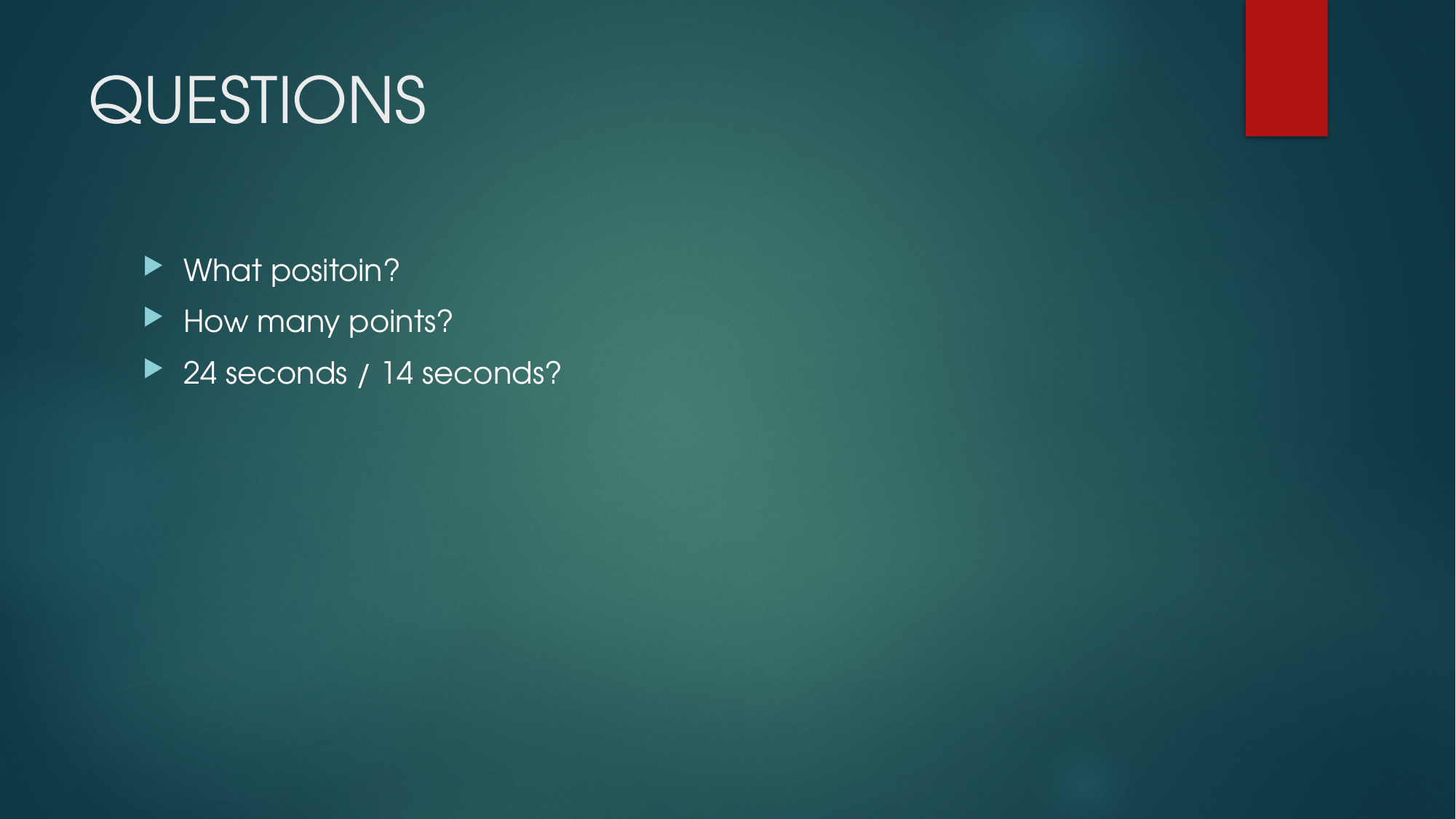

# QUESTIONS
What positoin?
How many points?
24 seconds / 14 seconds?